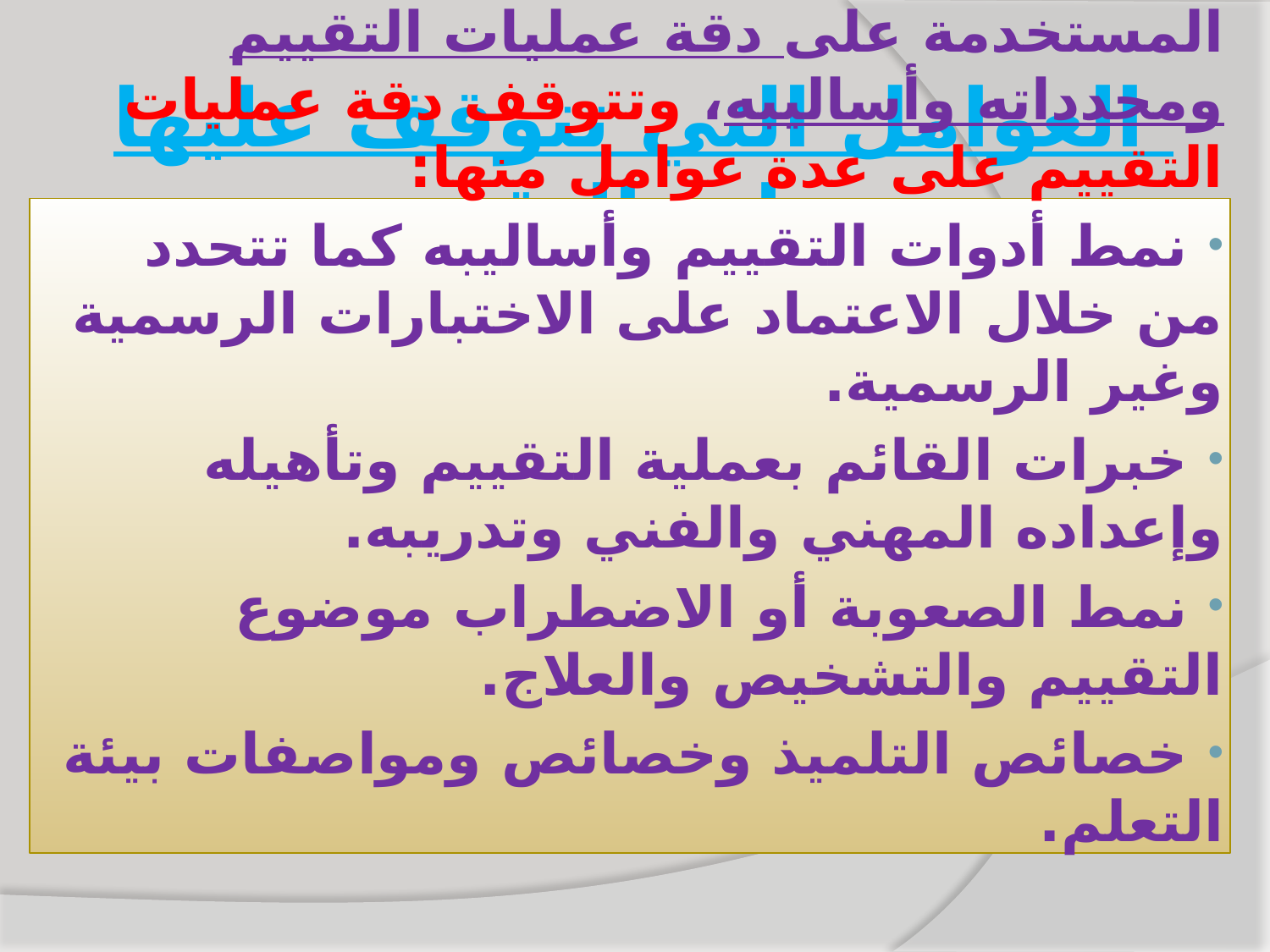

# العوامل التي تتوقف عليها عملية التقييم
يعتمد نجاح استراتيجيات البرامج العلاجية المستخدمة على دقة عمليات التقييم ومحدداته وأساليبه، وتتوقف دقة عمليات التقييم على عدة عوامل منها:
 نمط أدوات التقييم وأساليبه كما تتحدد من خلال الاعتماد على الاختبارات الرسمية وغير الرسمية.
 خبرات القائم بعملية التقييم وتأهيله وإعداده المهني والفني وتدريبه.
 نمط الصعوبة أو الاضطراب موضوع التقييم والتشخيص والعلاج.
 خصائص التلميذ وخصائص ومواصفات بيئة التعلم.